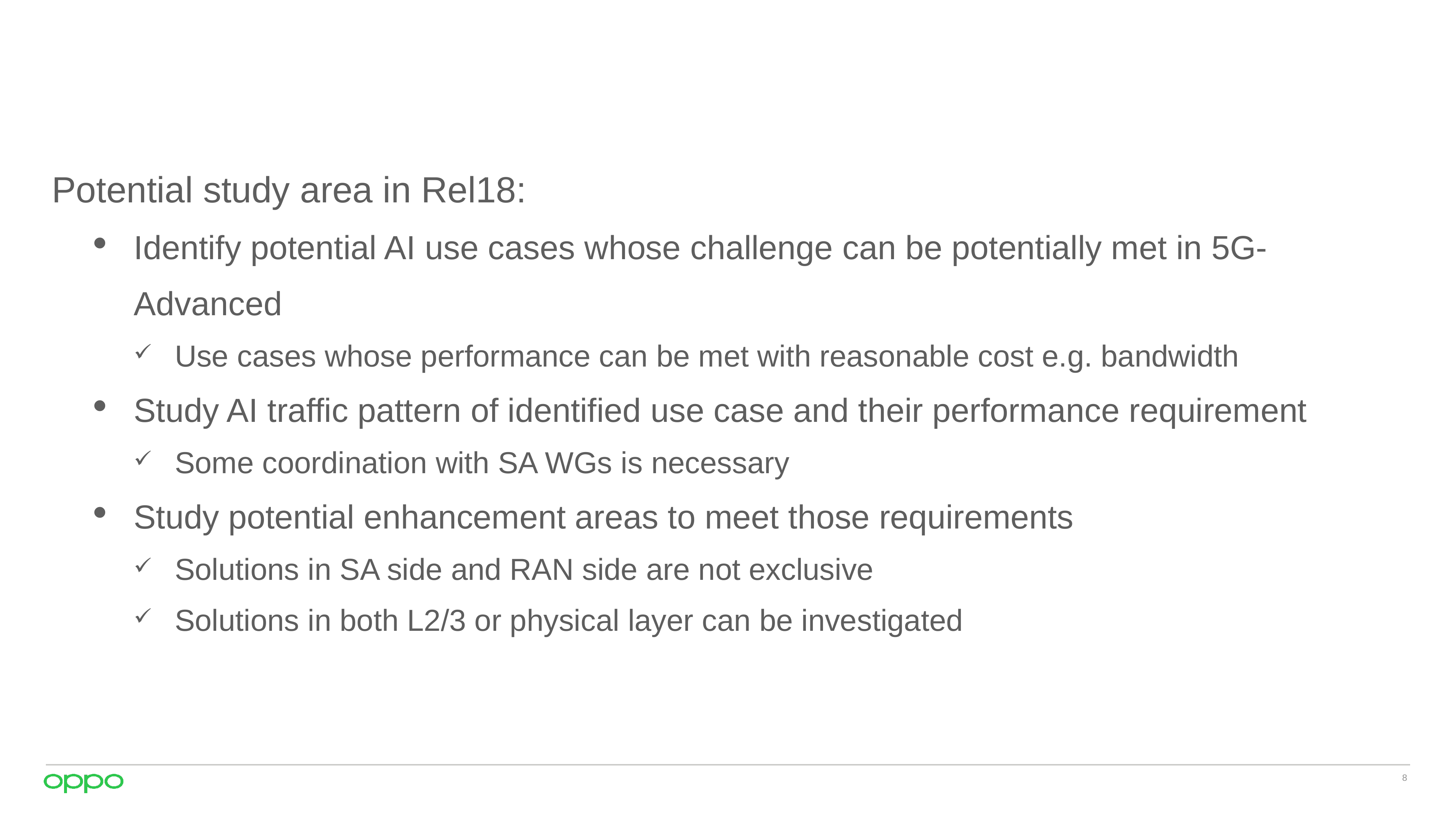

Potential study area in Rel18:
Identify potential AI use cases whose challenge can be potentially met in 5G-Advanced
Use cases whose performance can be met with reasonable cost e.g. bandwidth
Study AI traffic pattern of identified use case and their performance requirement
Some coordination with SA WGs is necessary
Study potential enhancement areas to meet those requirements
Solutions in SA side and RAN side are not exclusive
Solutions in both L2/3 or physical layer can be investigated